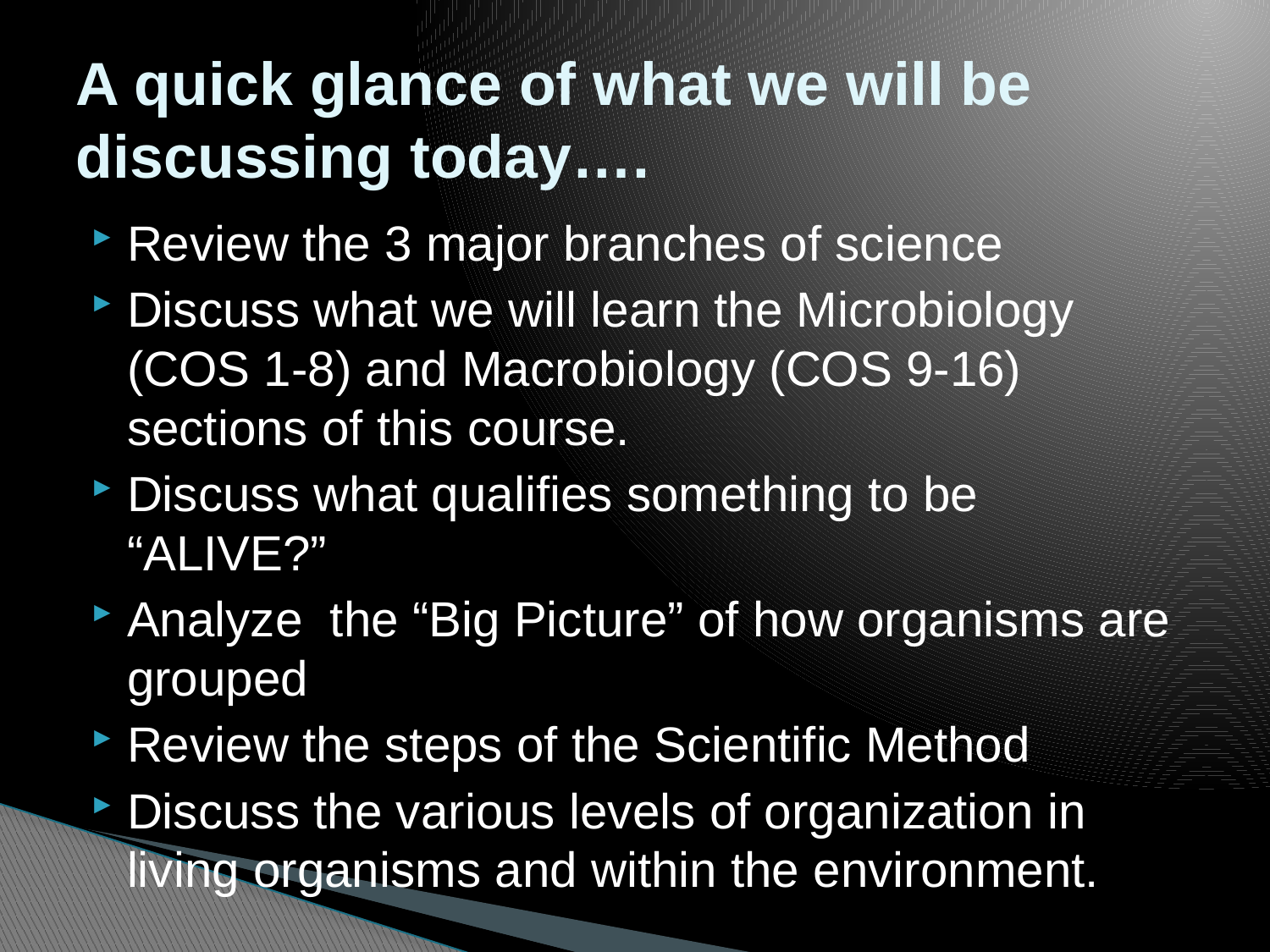

# A quick glance of what we will be discussing today….
Review the 3 major branches of science
Discuss what we will learn the Microbiology  (COS 1-8) and Macrobiology (COS 9-16) sections of this course.
Discuss what qualifies something to be “ALIVE?”
Analyze  the “Big Picture” of how organisms are grouped
Review the steps of the Scientific Method
Discuss the various levels of organization in living organisms and within the environment.